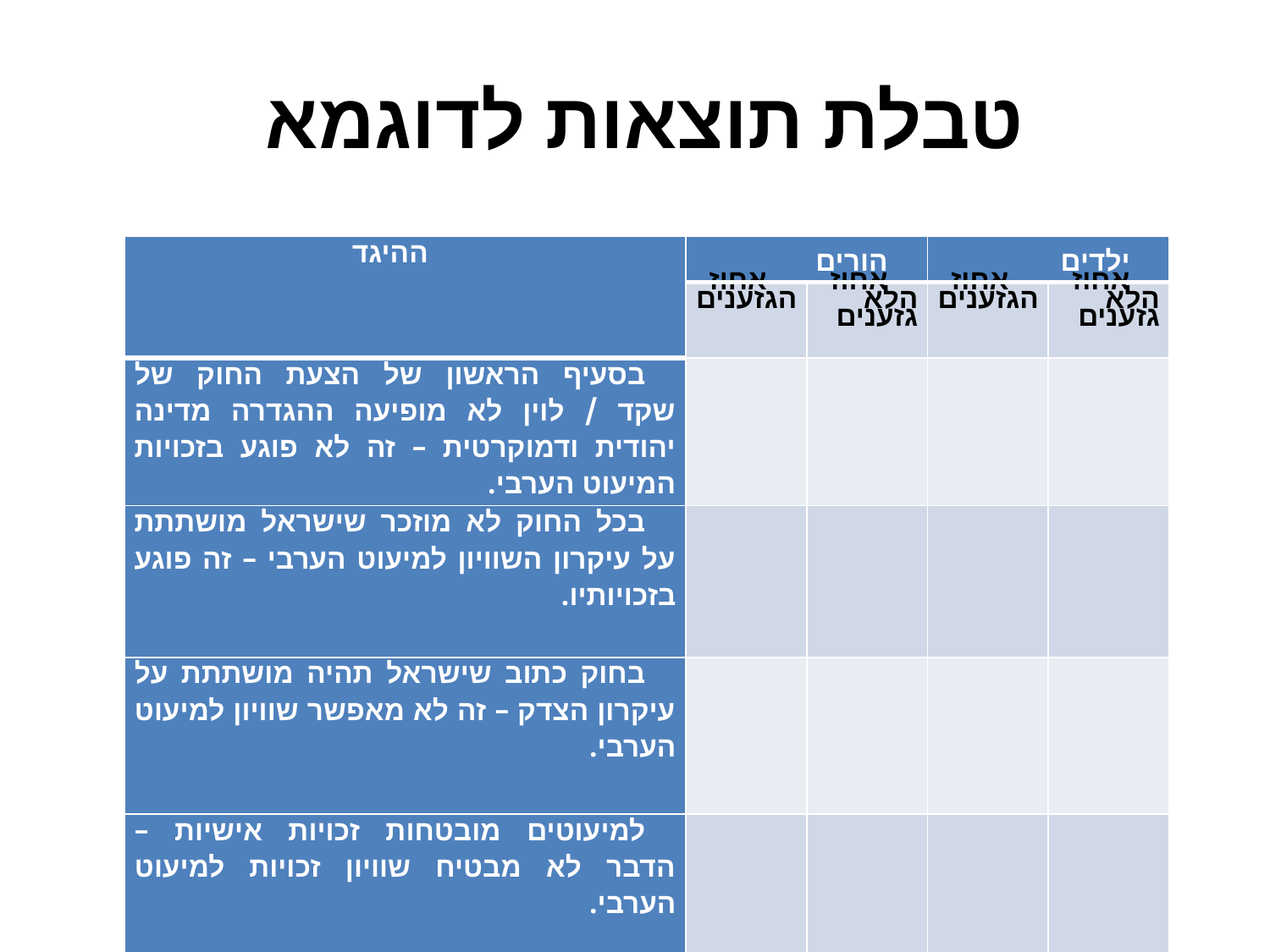

# טבלת תוצאות לדוגמא
| ההיגד | הורים |  | ילדים |  |
| --- | --- | --- | --- | --- |
|  | אחוז הגזענים | אחוז הלא גזענים | אחוז הגזענים | אחוז הלא גזענים |
| בסעיף הראשון של הצעת החוק של שקד / לוין לא מופיעה ההגדרה מדינה יהודית ודמוקרטית – זה לא פוגע בזכויות המיעוט הערבי. |  |  |  |  |
| בכל החוק לא מוזכר שישראל מושתתת על עיקרון השוויון למיעוט הערבי – זה פוגע בזכויותיו. |  |  |  |  |
| בחוק כתוב שישראל תהיה מושתתת על עיקרון הצדק – זה לא מאפשר שוויון למיעוט הערבי. |  |  |  |  |
| למיעוטים מובטחות זכויות אישיות – הדבר לא מבטיח שוויון זכויות למיעוט הערבי. |  |  |  |  |